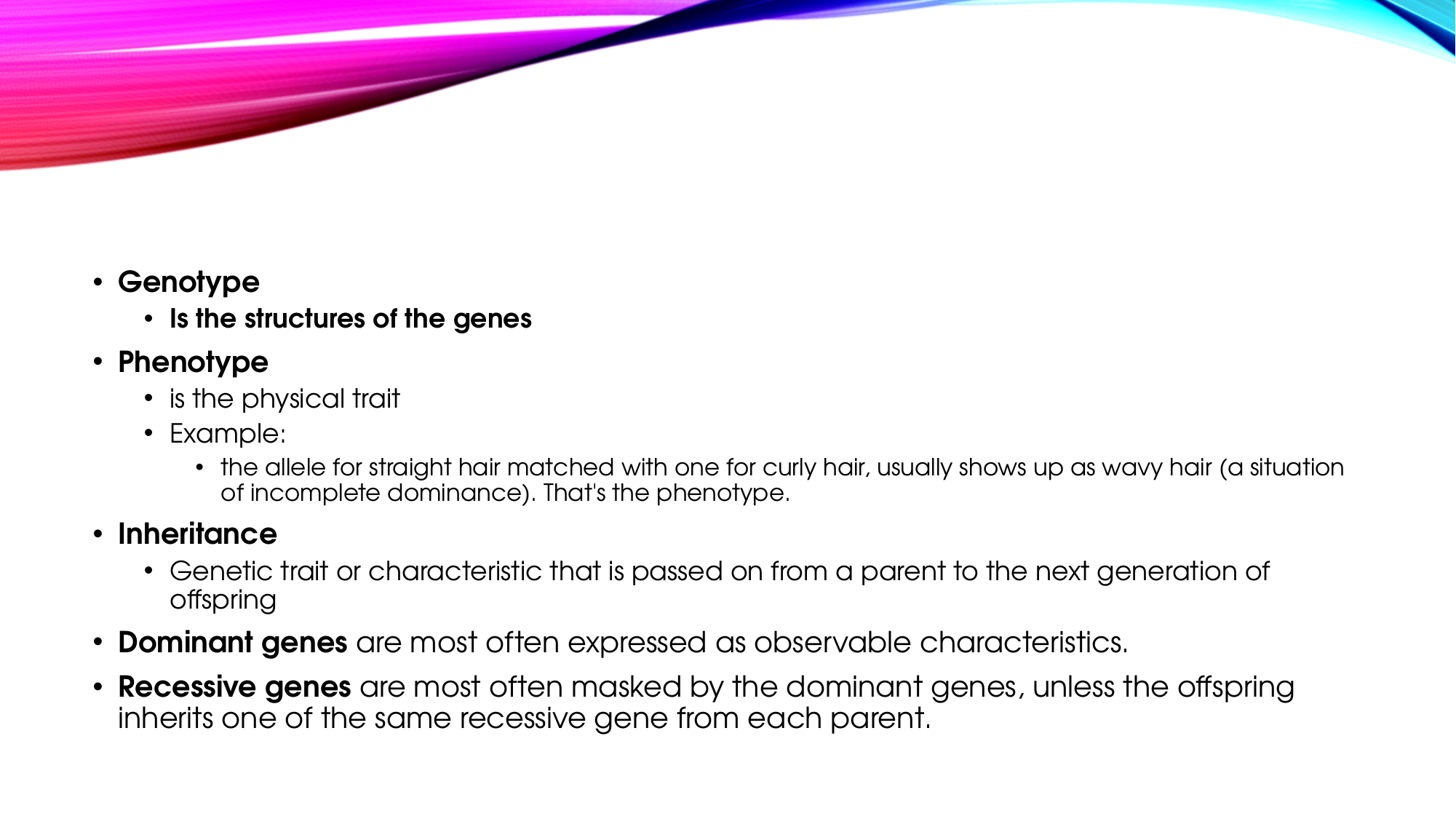

#
Genotype
Is the structures of the genes
Phenotype
is the physical trait
Example:
the allele for straight hair matched with one for curly hair, usually shows up as wavy hair (a situation of incomplete dominance). That's the phenotype.
Inheritance
Genetic trait or characteristic that is passed on from a parent to the next generation of offspring
Dominant genes are most often expressed as observable characteristics.
Recessive genes are most often masked by the dominant genes, unless the offspring inherits one of the same recessive gene from each parent.